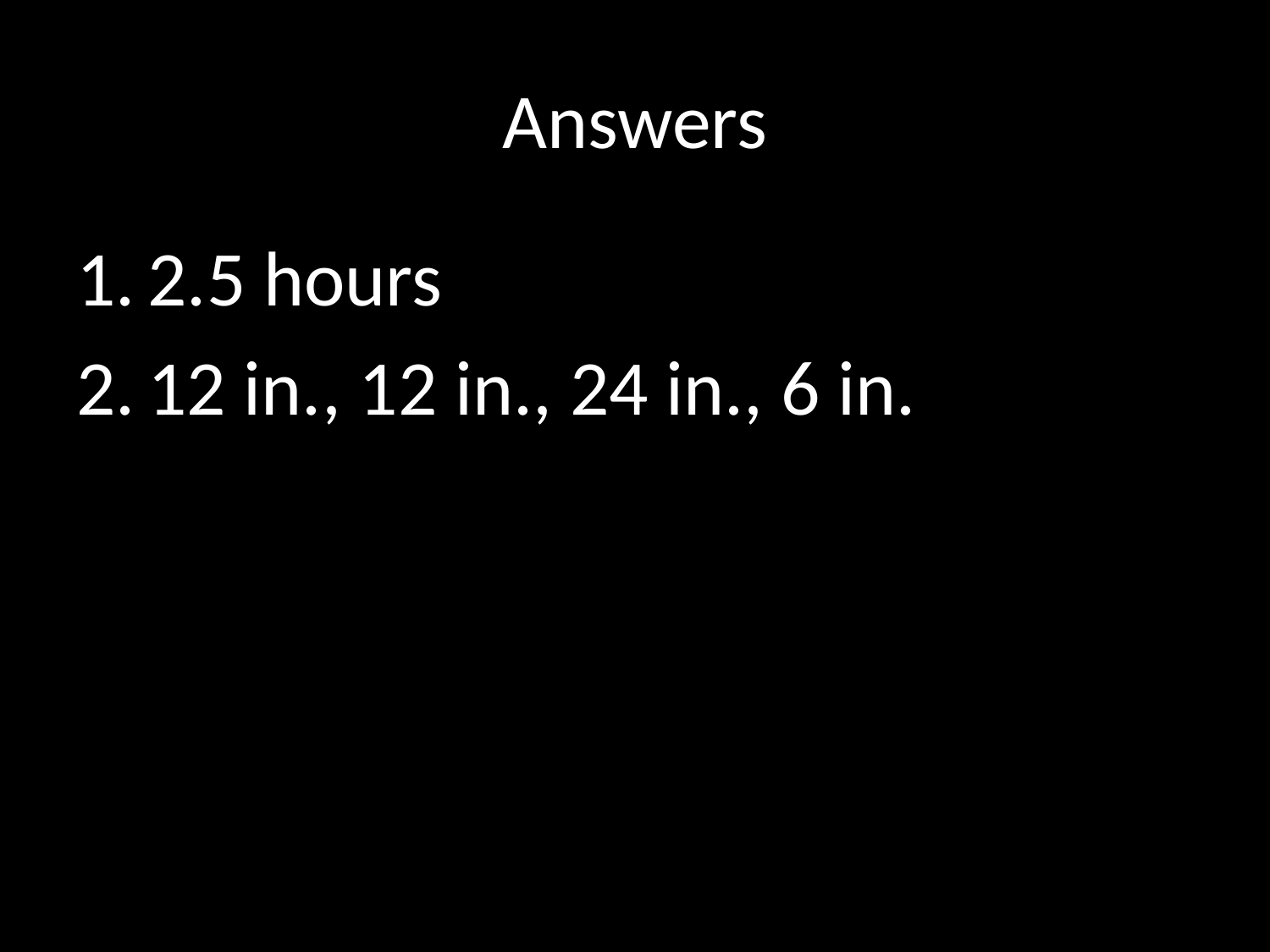

# Answers
2.5 hours
12 in., 12 in., 24 in., 6 in.